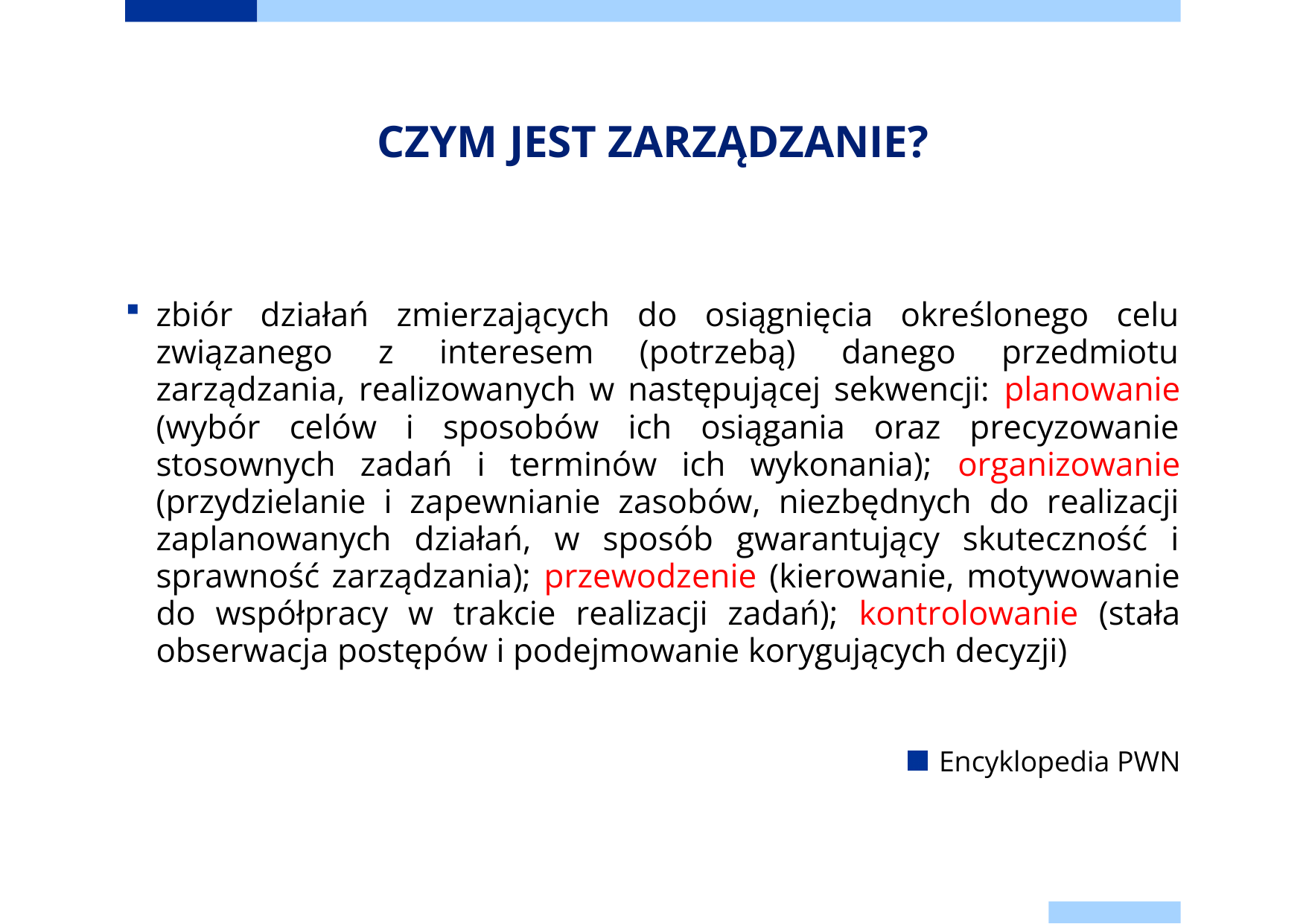

# CZYM JEST ZARZĄDZANIE?

zbiór działań zmierzających do osiągnięcia określonego celu związanego z interesem (potrzebą) danego przedmiotu zarządzania, realizowanych w następującej sekwencji: planowanie (wybór celów i sposobów ich osiągania oraz precyzowanie stosownych zadań i terminów ich wykonania); organizowanie (przydzielanie i zapewnianie zasobów, niezbędnych do realizacji zaplanowanych działań, w sposób gwarantujący skuteczność i sprawność zarządzania); przewodzenie (kierowanie, motywowanie do współpracy w trakcie realizacji zadań); kontrolowanie (stała obserwacja postępów i podejmowanie korygujących decyzji)

Encyklopedia PWN